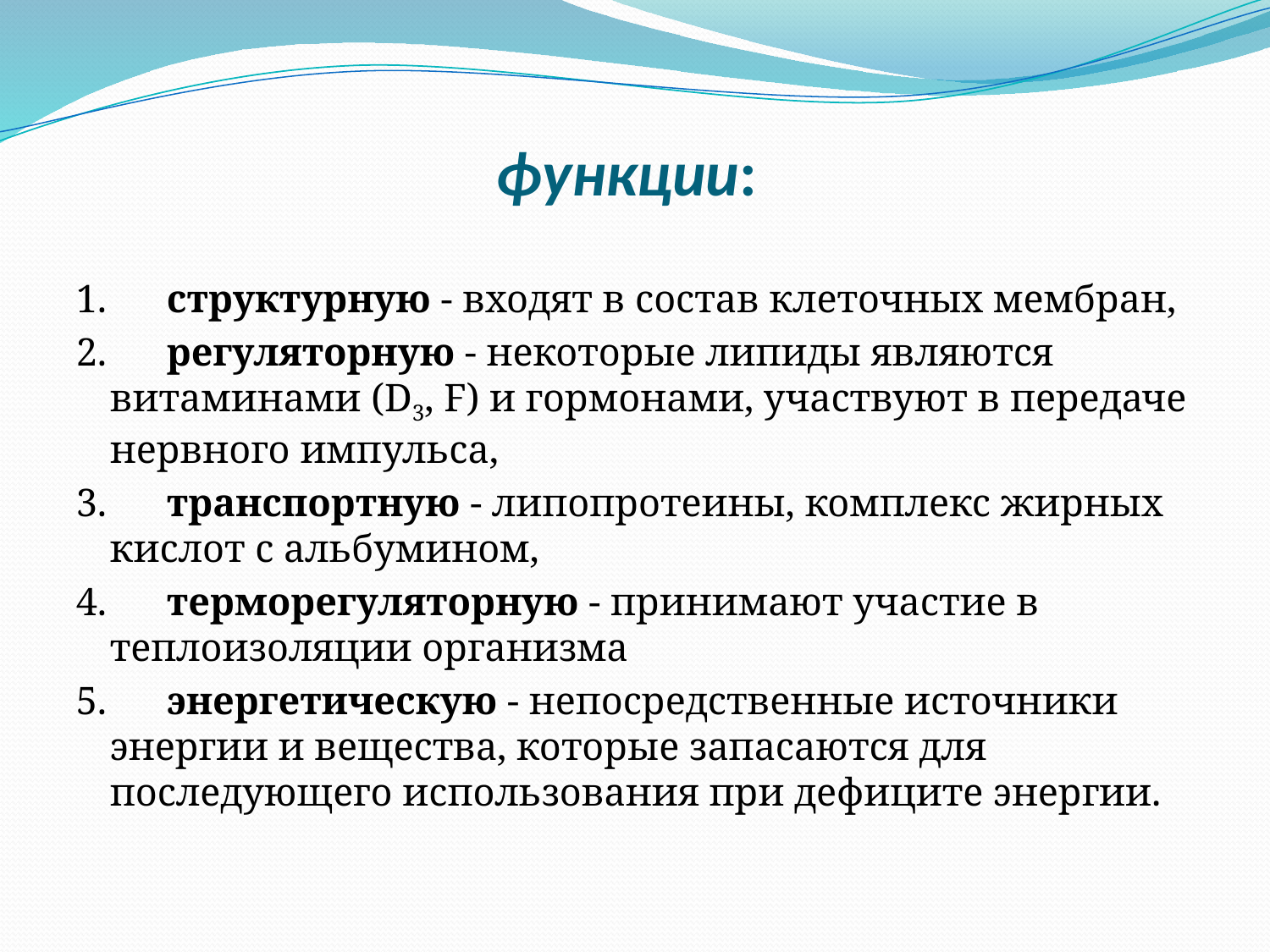

# функции:
1.      структурную - входят в состав клеточных мембран,
2.      регуляторную - некоторые липиды являются витаминами (D3, F) и гормонами, участвуют в передаче нервного импульса,
3.      транспортную - липопротеины, комплекс жирных кислот с альбумином,
4.      терморегуляторную - принимают участие в теплоизоляции организма
5.      энергетическую - непосредственные источники энергии и вещества, которые запасаются для последующего использования при дефиците энергии.